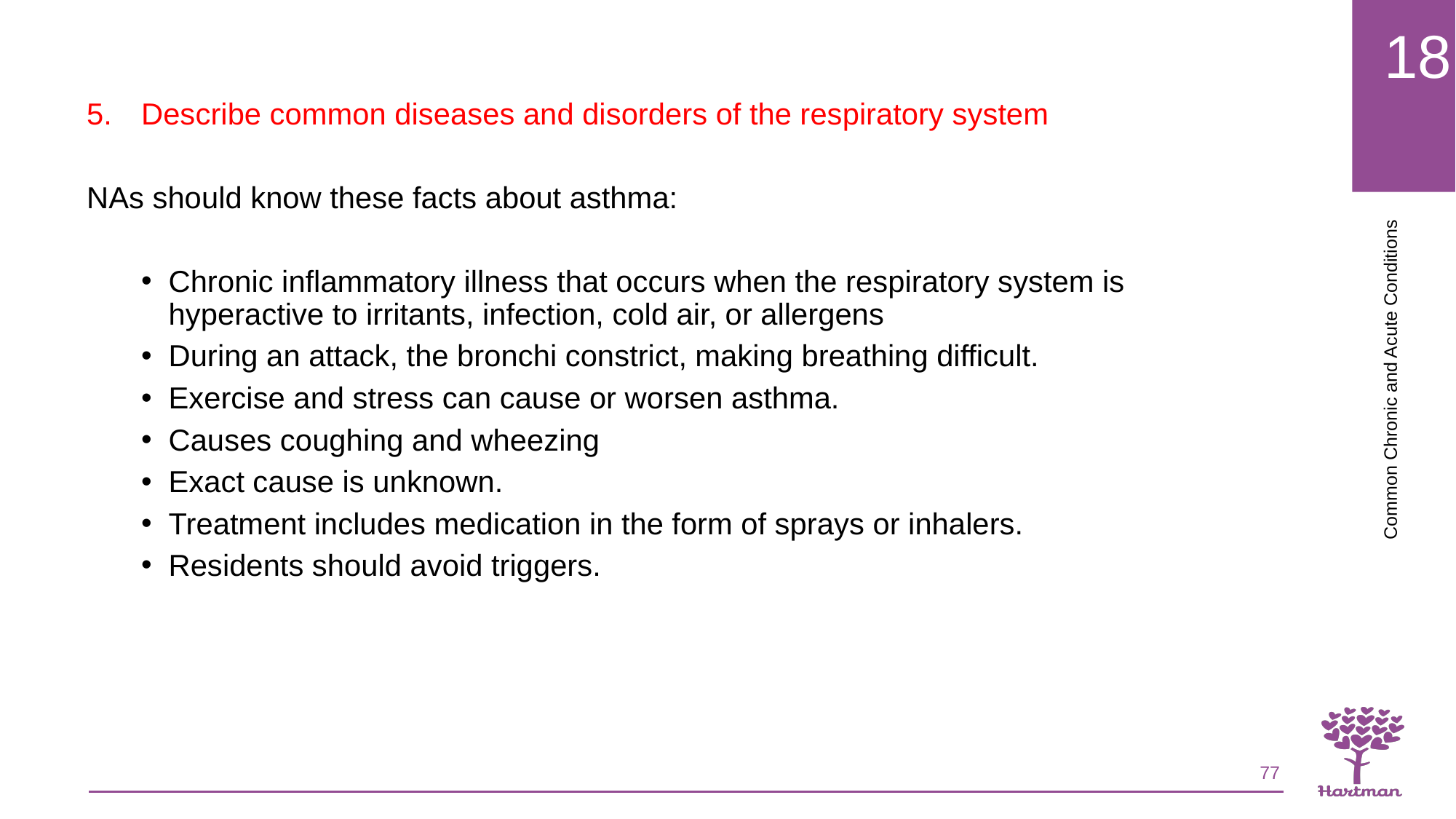

Describe common diseases and disorders of the respiratory system

NAs should know these facts about asthma:

Chronic inflammatory illness that occurs when the respiratory system is hyperactive to irritants, infection, cold air, or allergens
During an attack, the bronchi constrict, making breathing difficult.
Exercise and stress can cause or worsen asthma.
Causes coughing and wheezing
Exact cause is unknown.
Treatment includes medication in the form of sprays or inhalers.
Residents should avoid triggers.

77